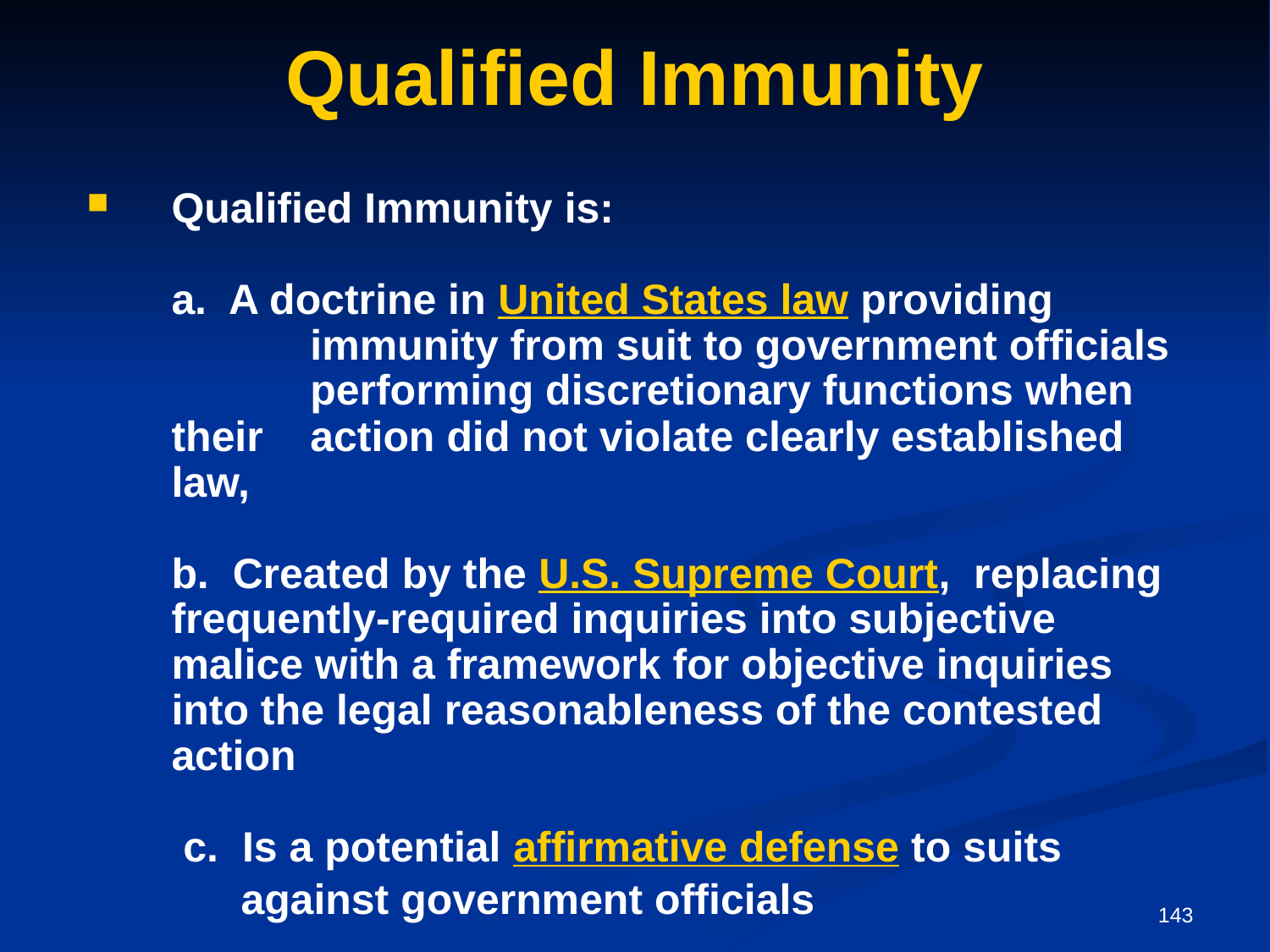

# Qualified Immunity
Qualified Immunity is:

	a.  A doctrine in United States law providing 	  	 immunity from suit to government officials 	 	 performing discretionary functions when their 	 action did not violate clearly established law,

	b.  Created by the U.S. Supreme Court,  replacing 	  frequently-required inquiries into subjective 	  malice with a framework for objective inquiries 	  into the legal reasonableness of the contested 	  action

	 c.  Is a potential affirmative defense to suits
             against government officials

143